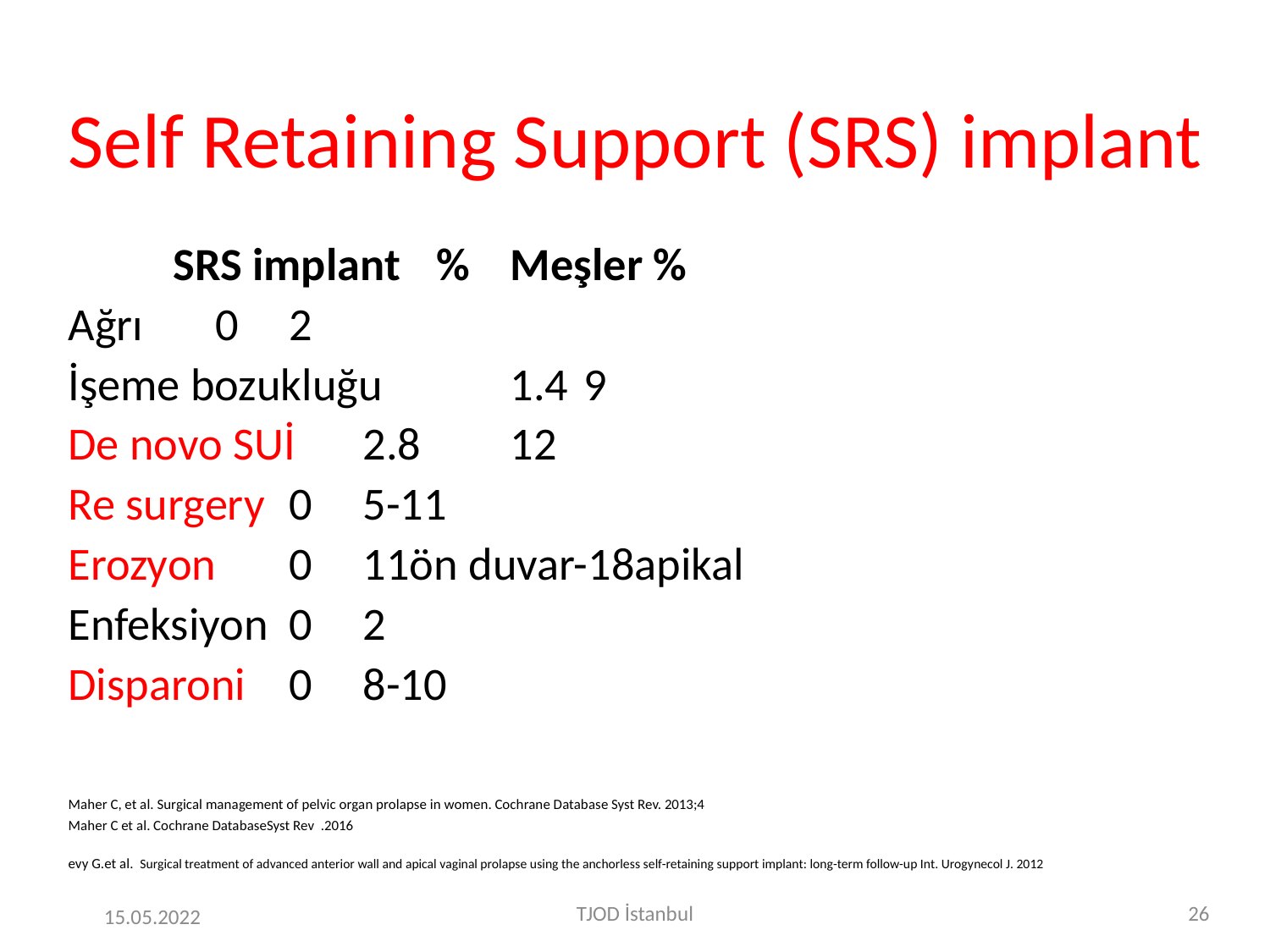

# Self Retaining Support (SRS) implant
			   SRS implant	%		Meşler %
Ağrı				0			2
İşeme bozukluğu		1.4			9
De novo SUİ			2.8			12
Re surgery			0			5-11
Erozyon			0		11ön duvar-18apikal
Enfeksiyon			0			2
Disparoni			0			8-10

Maher C, et al. Surgical management of pelvic organ prolapse in women. Cochrane Database Syst Rev. 2013;4
Maher C et al. Cochrane DatabaseSyst Rev  .2016
evy G.et al. Surgical treatment of advanced anterior wall and apical vaginal prolapse using the anchorless self-retaining support implant: long-term follow-up Int. Urogynecol J. 2012

TJOD İstanbul
26
15.05.2022